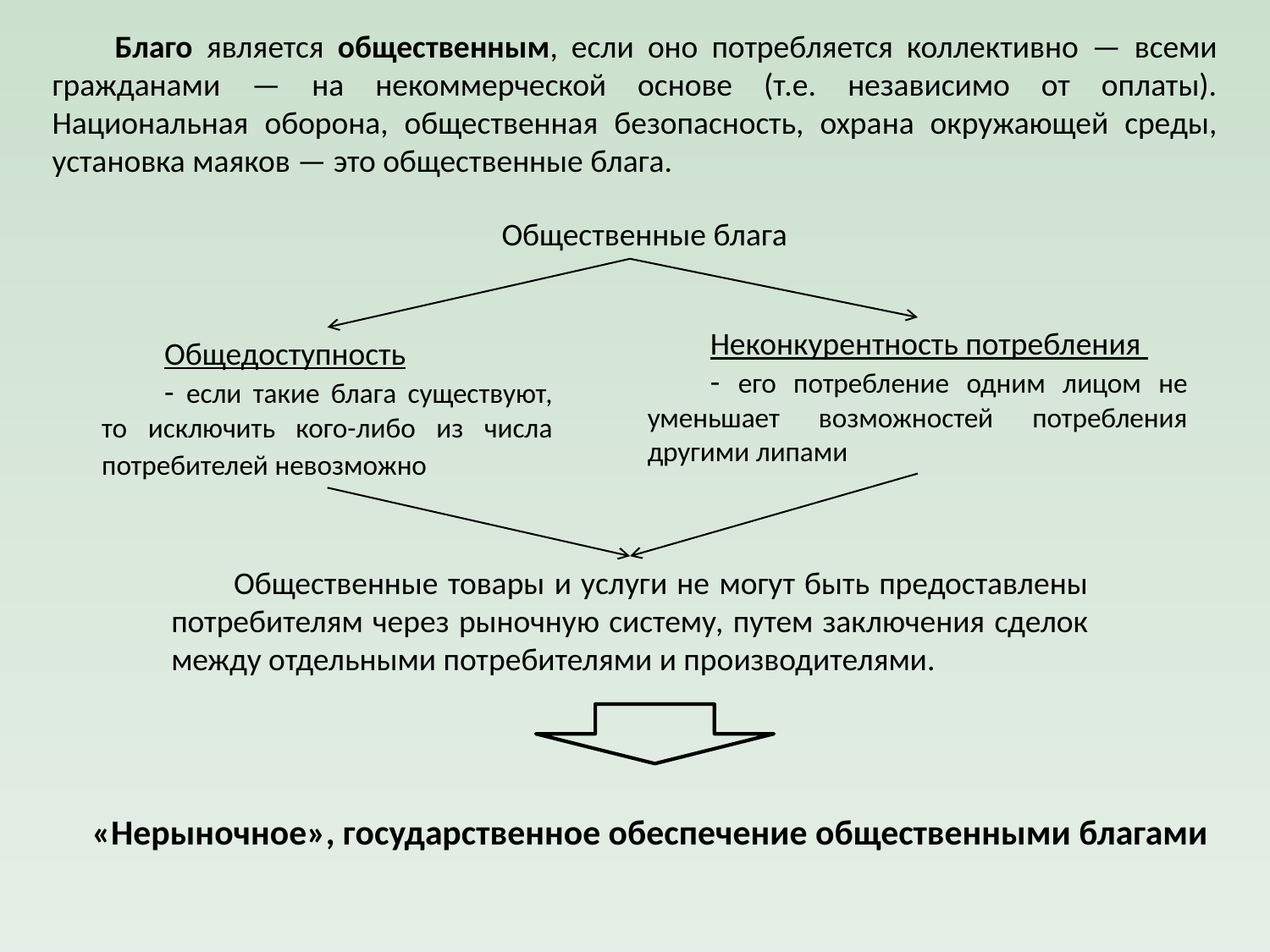

Благо является общественным, если оно потребляется коллективно — всеми гражданами — на некоммерческой основе (т.е. независимо от оплаты). Национальная оборона, общественная безопасность, охрана окружающей среды, установка маяков — это общественные блага.
Общественные блага
Неконкурентность потребления
- его потребление одним лицом не уменьшает возможностей потребления другими липами
Общедоступность
- если такие блага существуют, то исключить кого-либо из числа потребителей невозможно
Общественные товары и услуги не могут быть предоставлены потребителям через рыночную систему, путем заключения сделок между отдельными потребителями и производителями.

«Нерыночное», государственное обеспечение общественными благами